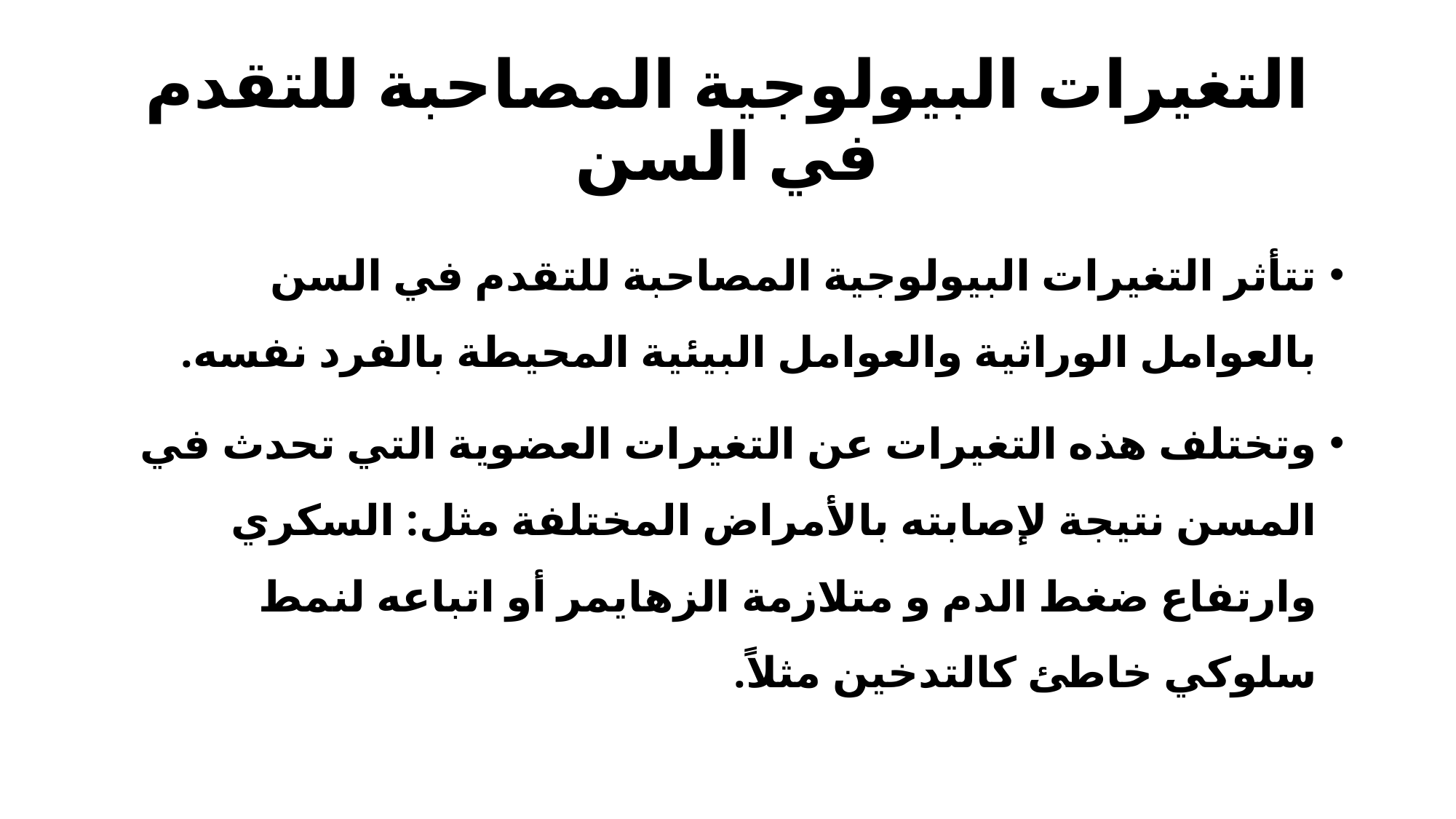

# التغيرات البيولوجية المصاحبة للتقدم في السن
تتأثر التغيرات البيولوجية المصاحبة للتقدم في السن بالعوامل الوراثية والعوامل البيئية المحيطة بالفرد نفسه.
وتختلف هذه التغيرات عن التغيرات العضویة التي تحدث في المسن نتيجة لإصابته بالأمراض المختلفة مثل: السكري وارتفاع ضغط الدم و متلازمة الزهایمر أو اتباعه لنمط سلوكي خاطئ كالتدخين مثلاً.